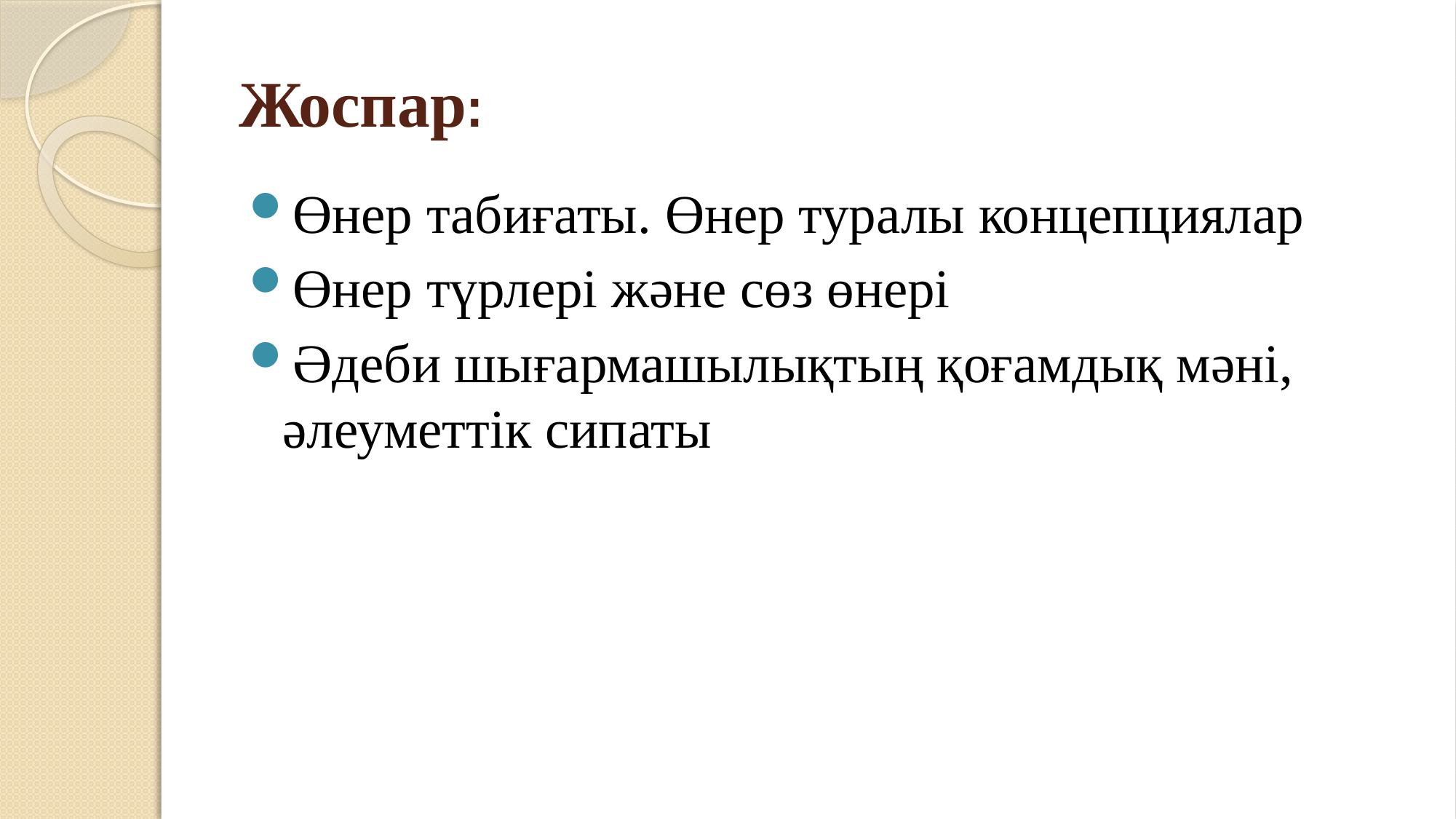

# Жоспар:
Өнер табиғаты. Өнер туралы концепциялар
Өнер түрлері және сөз өнері
Әдеби шығармашылықтың қоғамдық мәні, әлеуметтік сипаты